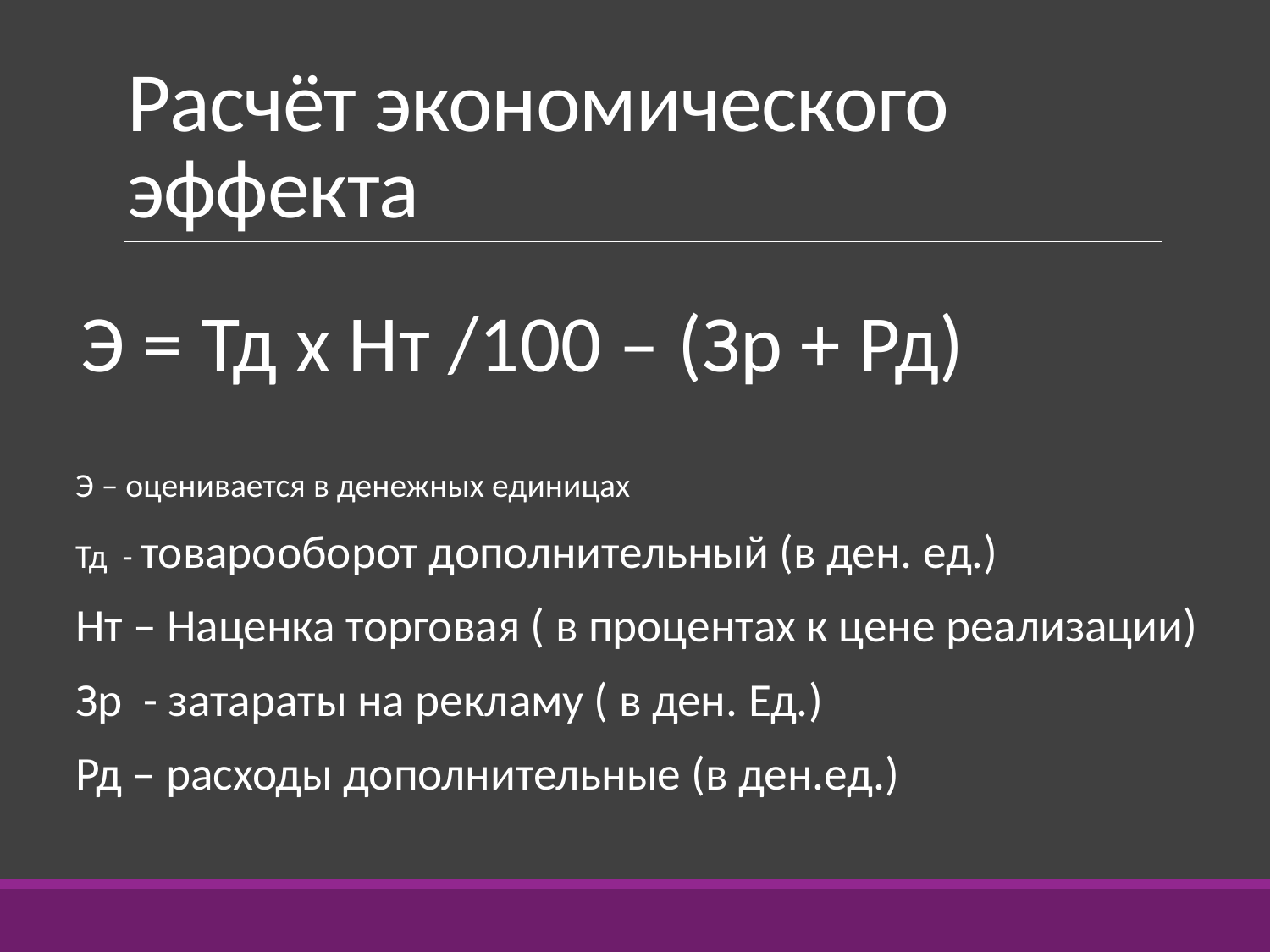

# Расчёт экономического эффекта
Э = Тд х Нт /100 – (Зр + Рд)

Э – оценивается в денежных единицах
Тд  - товарооборот дополнительный (в ден. ед.)
Нт – Наценка торговая ( в процентах к цене реализации)
Зр  - затараты на рекламу ( в ден. Ед.)
Рд – расходы дополнительные (в ден.ед.)